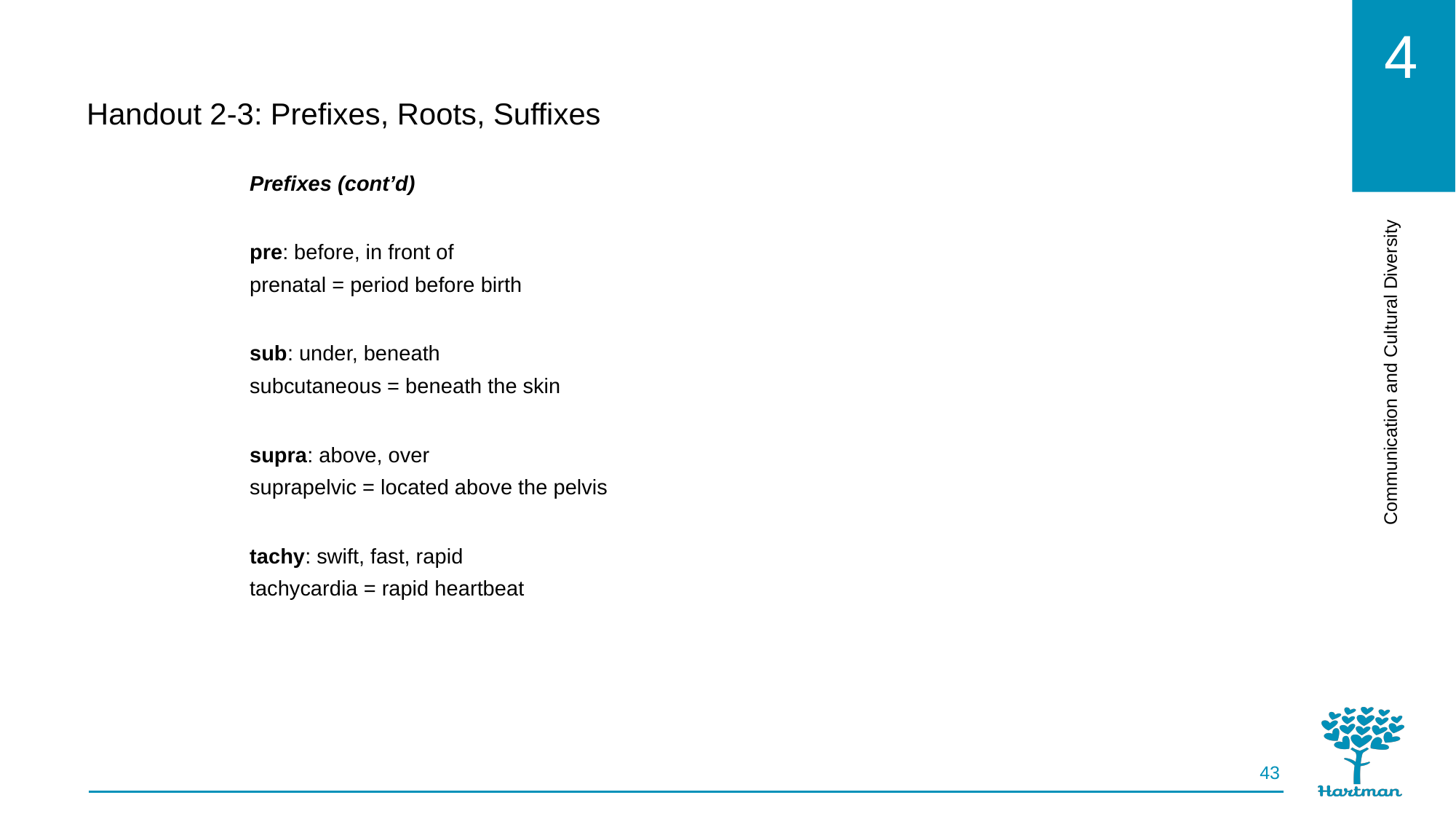

Handout 2-3: Prefixes, Roots, Suffixes

Prefixes (cont’d)
pre: before, in front of
prenatal = period before birth
sub: under, beneath
subcutaneous = beneath the skin
supra: above, over
suprapelvic = located above the pelvis
tachy: swift, fast, rapid
tachycardia = rapid heartbeat
43